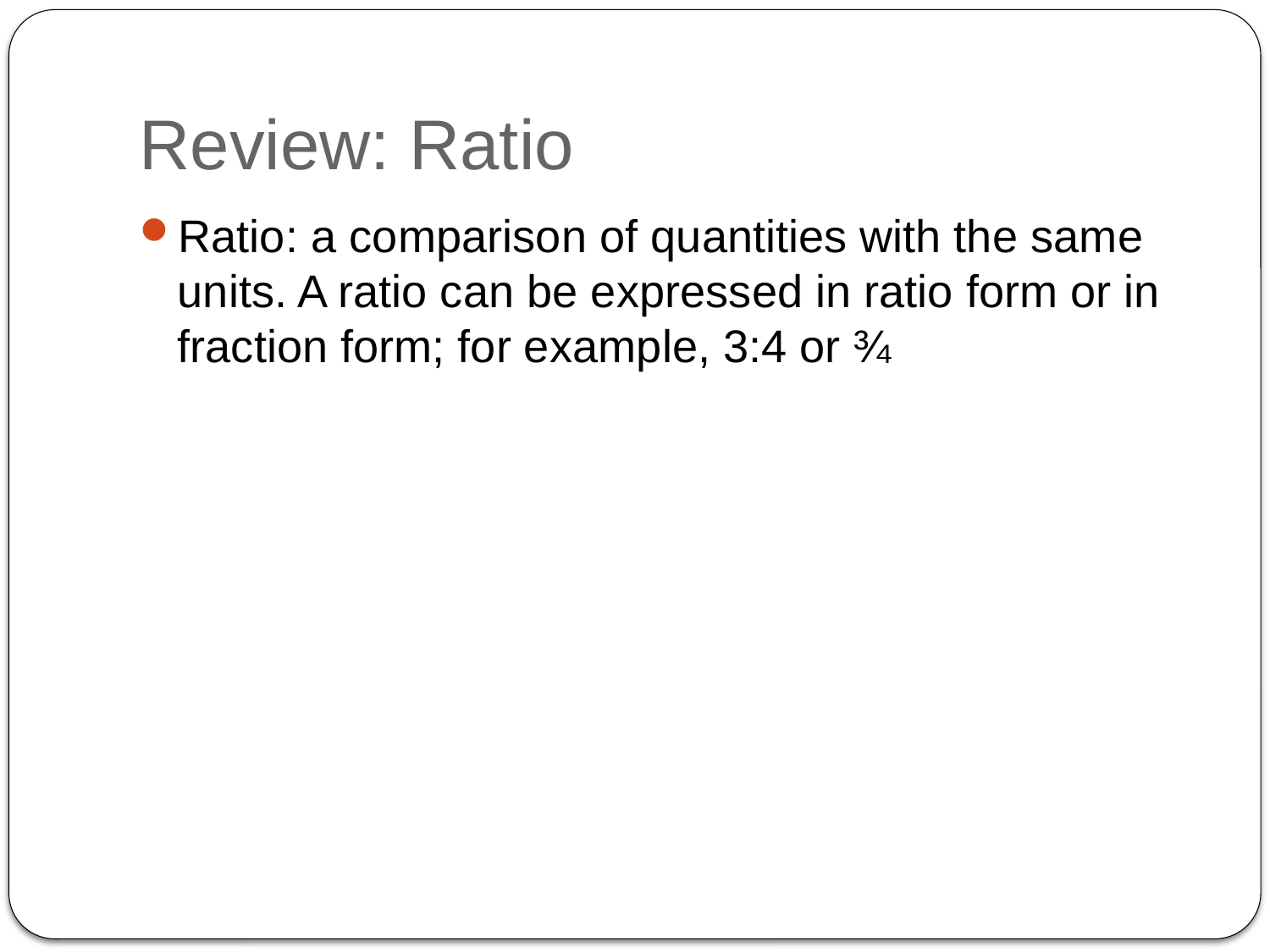

# Review: Ratio
Ratio: a comparison of quantities with the same units. A ratio can be expressed in ratio form or in fraction form; for example, 3:4 or ¾